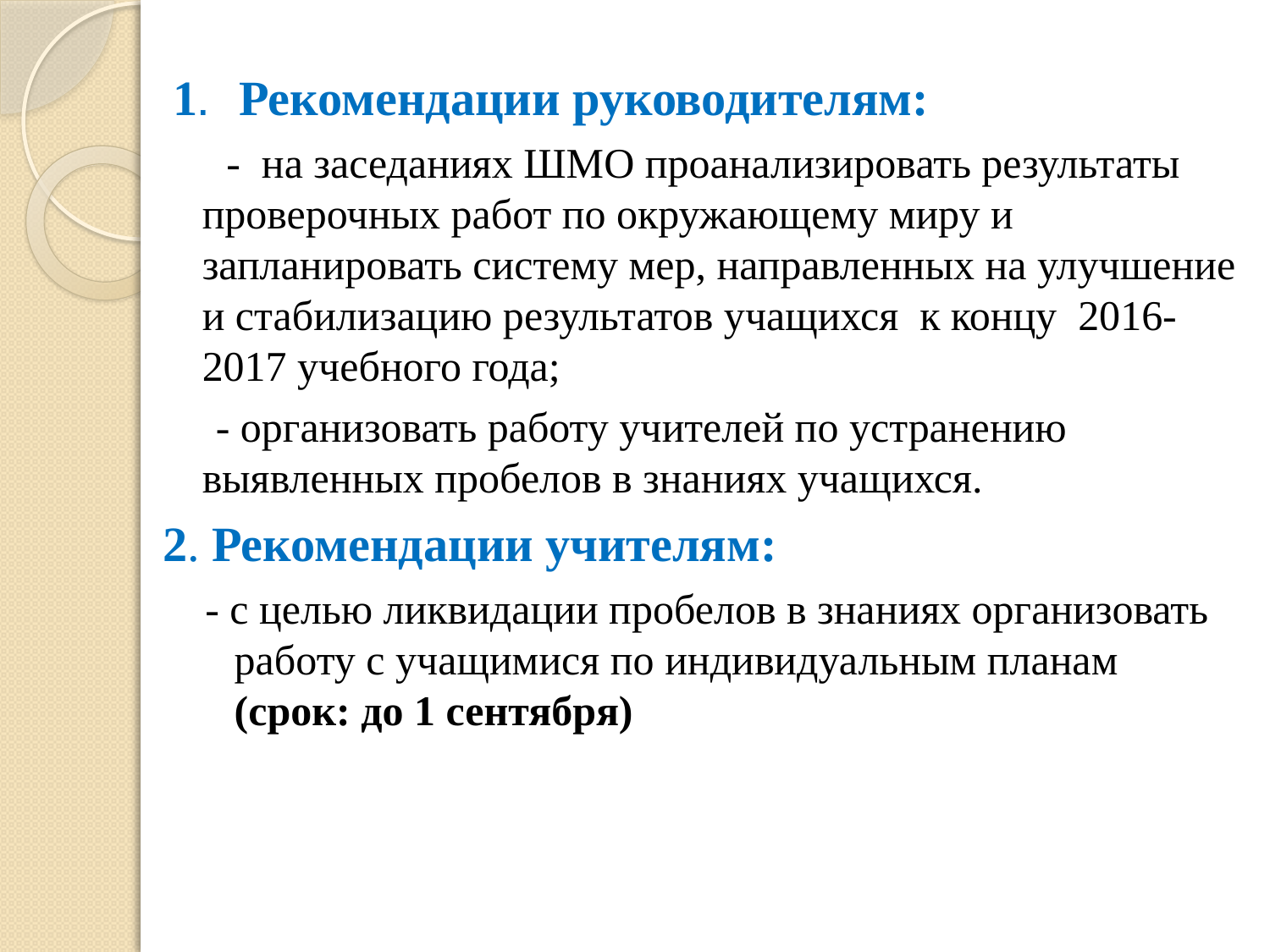

#
 1.  Рекомендации руководителям:
      -  на заседаниях ШМО проанализировать результаты проверочных работ по окружающему миру и  запланировать систему мер, направленных на улучшение и стабилизацию результатов учащихся  к концу  2016-2017 учебного года;
     - организовать работу учителей по устранению выявленных пробелов в знаниях учащихся.
2. Рекомендации учителям:
    - с целью ликвидации пробелов в знаниях организовать работу с учащимися по индивидуальным планам (срок: до 1 сентября)